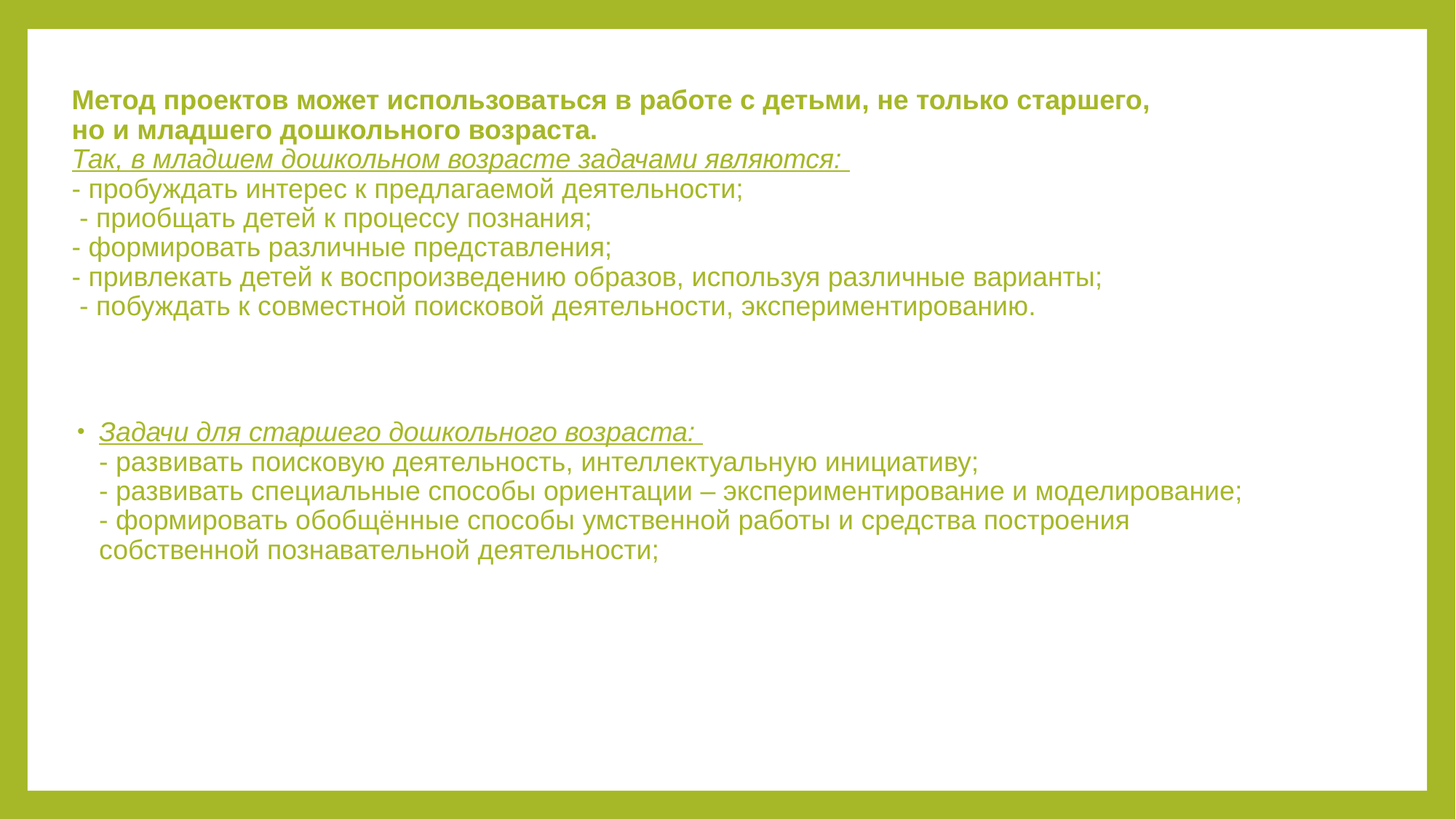

# Метод проектов может использоваться в работе с детьми, не только старшего, но и младшего дошкольного возраста. Так, в младшем дошкольном возрасте задачами являются: - пробуждать интерес к предлагаемой деятельности; - приобщать детей к процессу познания; - формировать различные представления; - привлекать детей к воспроизведению образов, используя различные варианты; - побуждать к совместной поисковой деятельности, экспериментированию.
Задачи для старшего дошкольного возраста:
- развивать поисковую деятельность, интеллектуальную инициативу;
- развивать специальные способы ориентации – экспериментирование и моделирование;
- формировать обобщённые способы умственной работы и средства построения собственной познавательной деятельности;